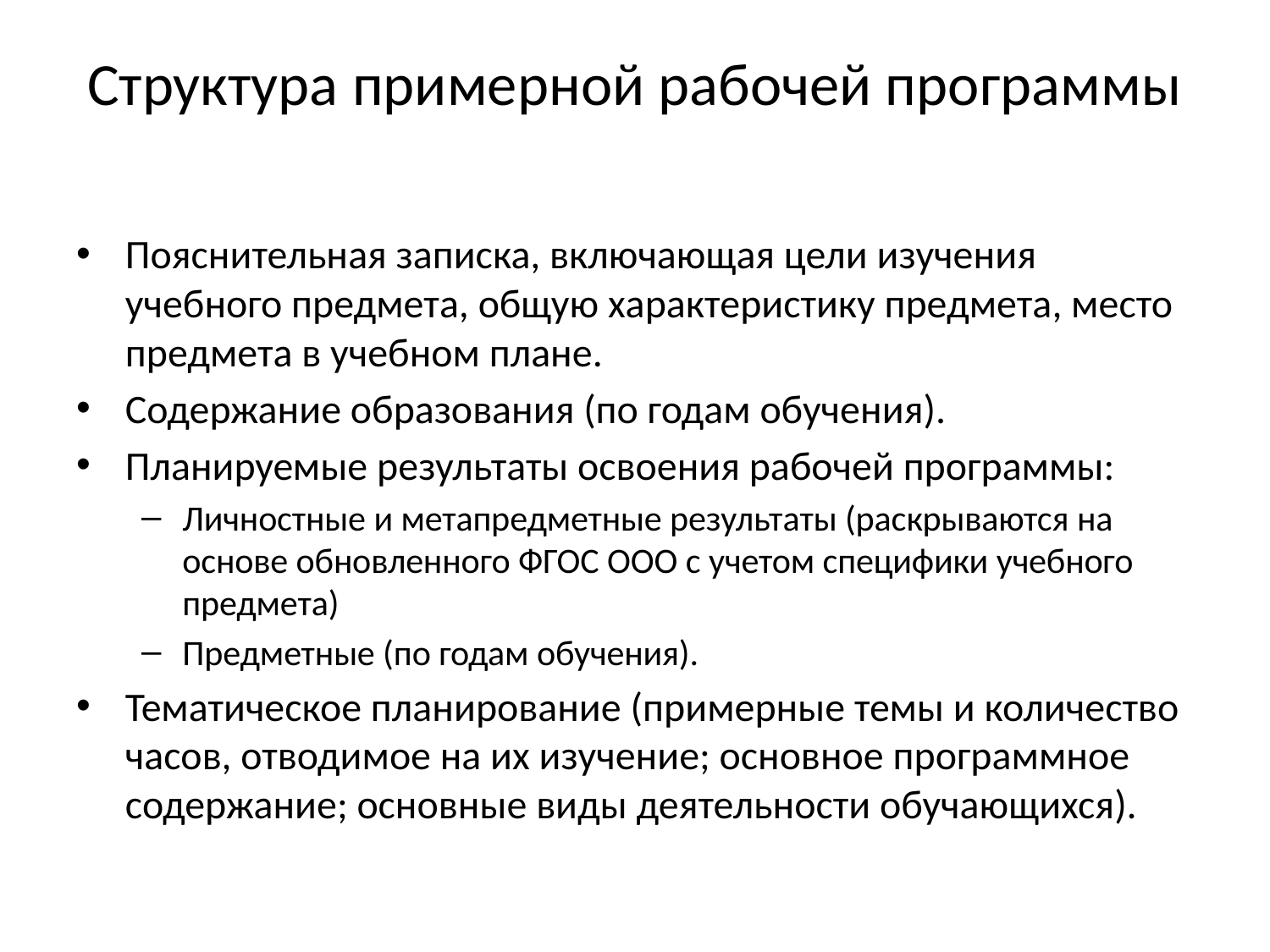

# Структура примерной рабочей программы
Пояснительная записка, включающая цели изучения учебного предмета, общую характеристику предмета, место предмета в учебном плане.
Содержание образования (по годам обучения).
Планируемые результаты освоения рабочей программы:
Личностные и метапредметные результаты (раскрываются на основе обновленного ФГОС ООО с учетом специфики учебного предмета)
Предметные (по годам обучения).
Тематическое планирование (примерные темы и количество часов, отводимое на их изучение; основное программное содержание; основные виды деятельности обучающихся).